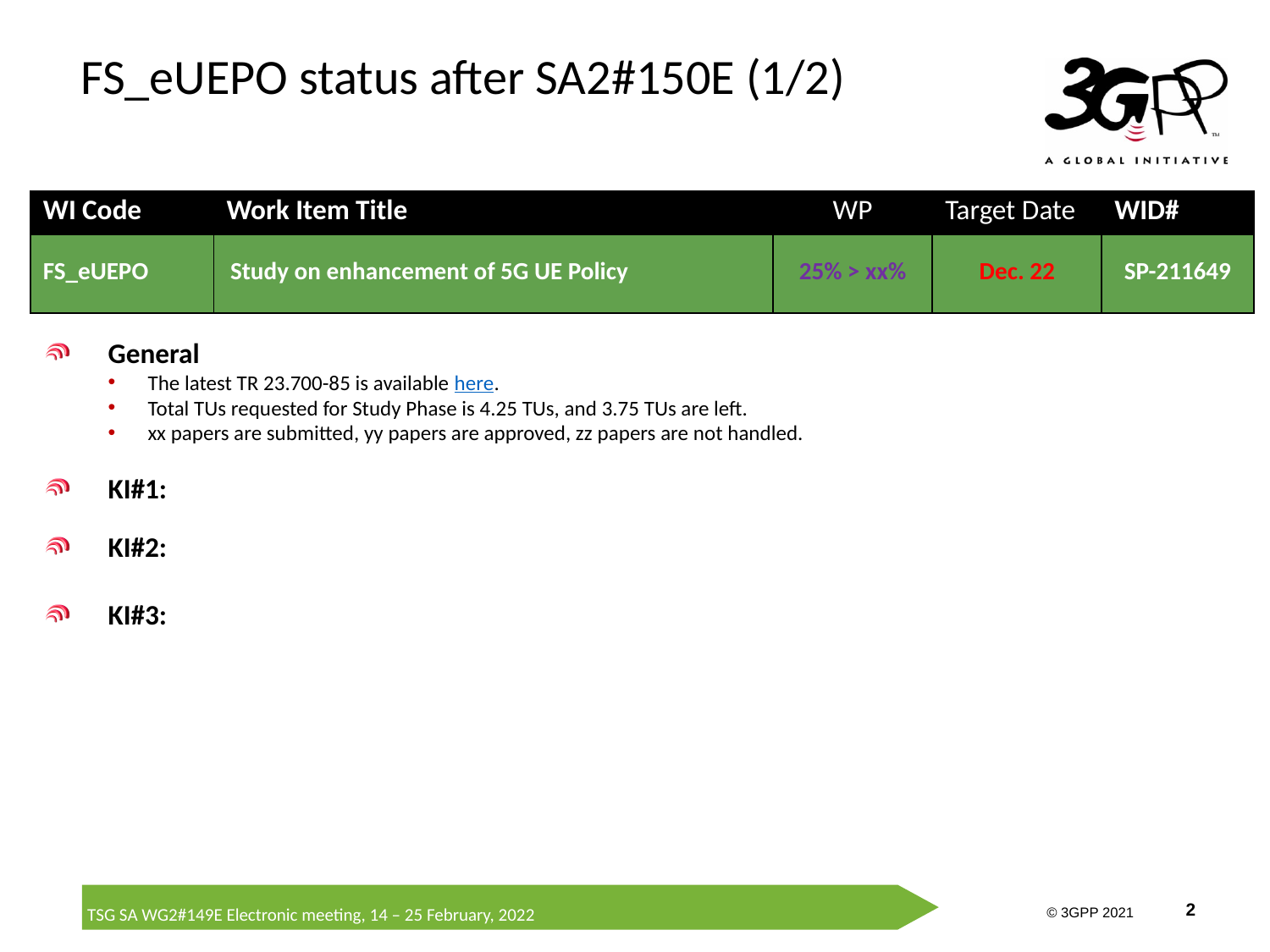

# FS_eUEPO status after SA2#150E (1/2)
| WI Code | Work Item Title | WP | Target Date | WID# |
| --- | --- | --- | --- | --- |
| FS\_eUEPO | Study on enhancement of 5G UE Policy | 25% > xx% | Dec. 22 | SP-211649 |
General
The latest TR 23.700-85 is available here.
Total TUs requested for Study Phase is 4.25 TUs, and 3.75 TUs are left.
xx papers are submitted, yy papers are approved, zz papers are not handled.

KI#1:

KI#2:

KI#3: